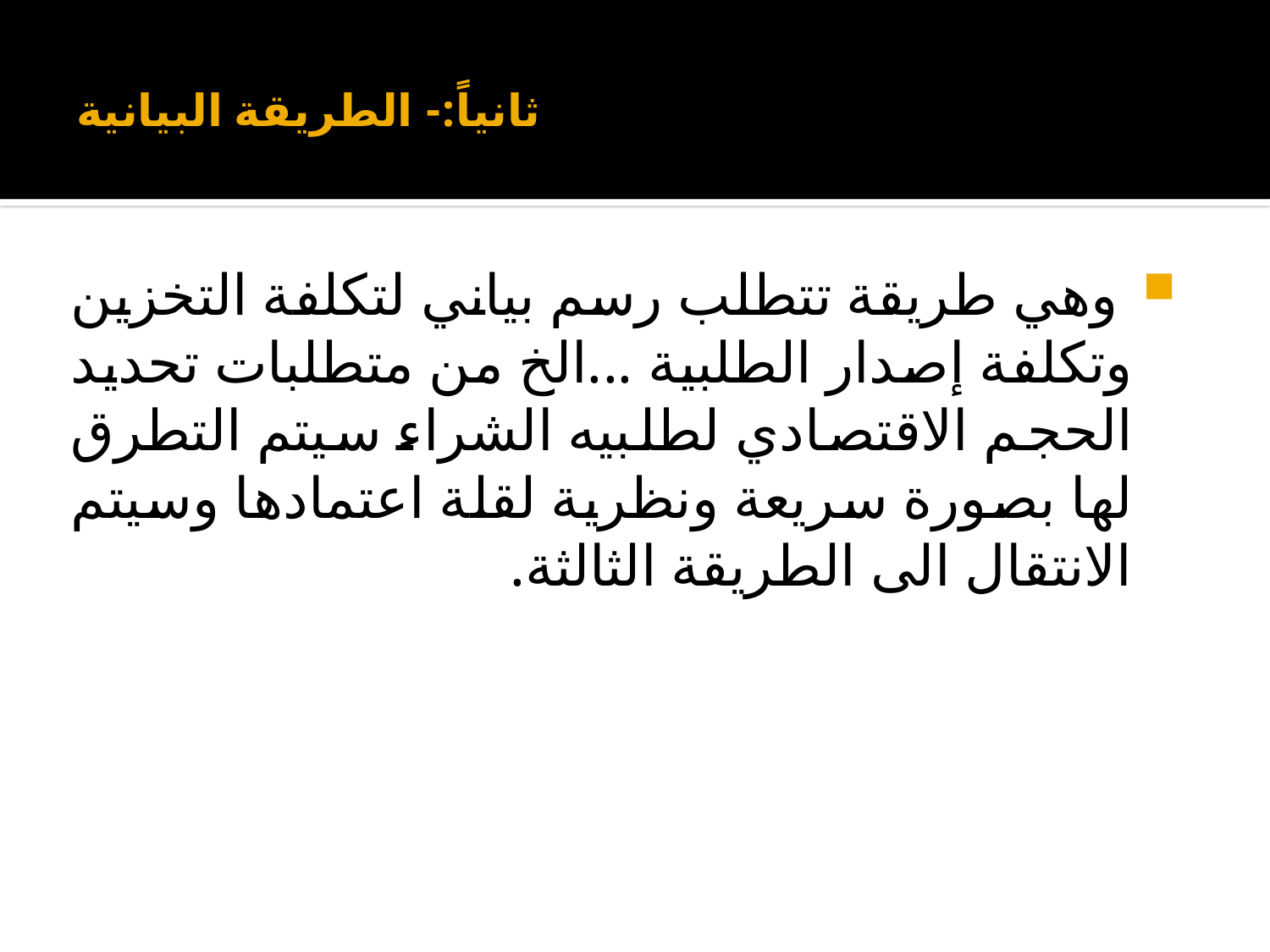

# ثانياً:- الطريقة البيانية
 وهي طريقة تتطلب رسم بياني لتكلفة التخزين وتكلفة إصدار الطلبية ...الخ من متطلبات تحديد الحجم الاقتصادي لطلبيه الشراء سيتم التطرق لها بصورة سريعة ونظرية لقلة اعتمادها وسيتم الانتقال الى الطريقة الثالثة.